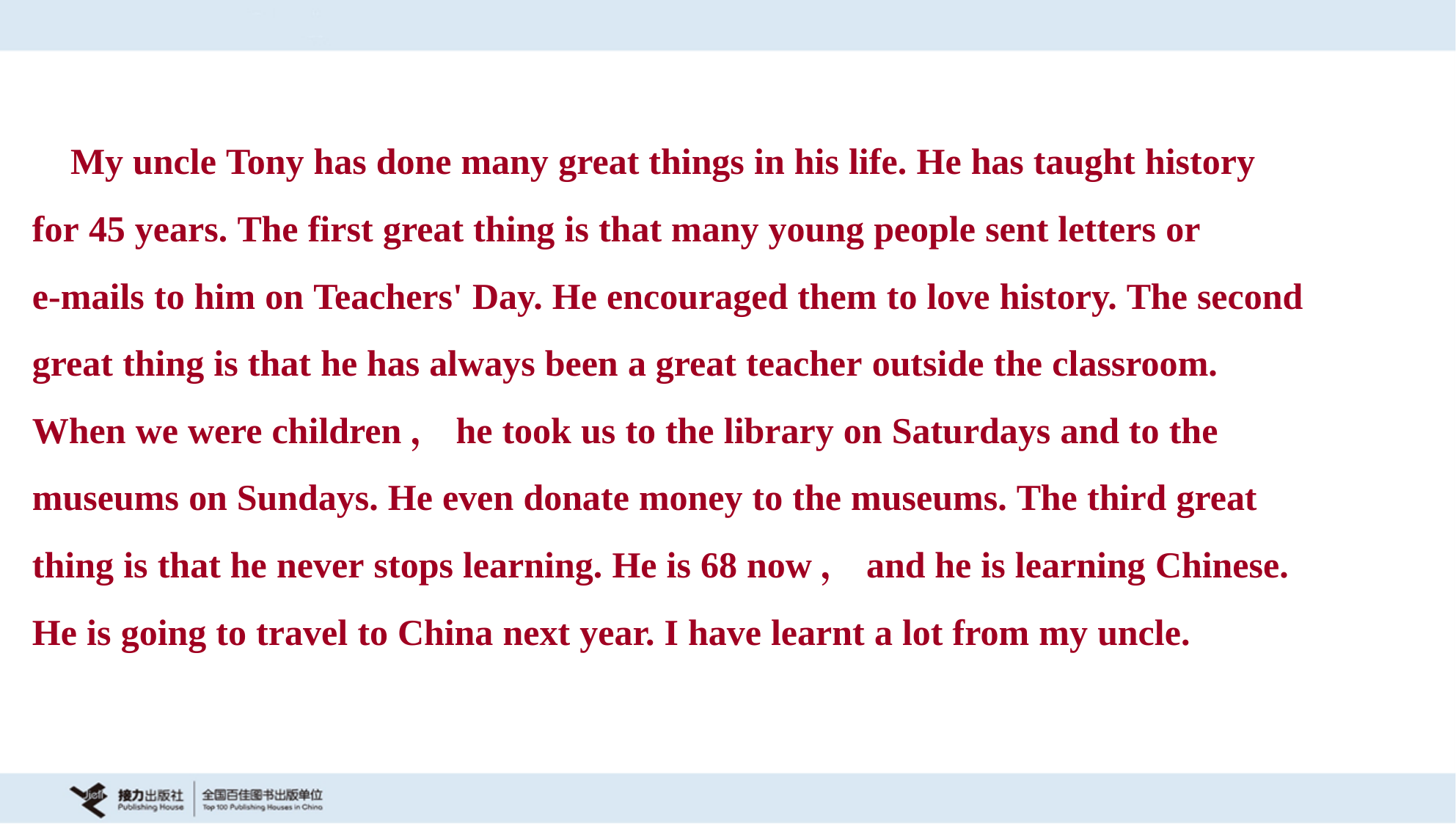

My uncle Tony has done many great things in his life. He has taught history
for 45 years. The first great thing is that many young people sent letters or
e-mails to him on Teachers' Day. He encouraged them to love history. The second
great thing is that he has always been a great teacher outside the classroom.
When we were children，he took us to the library on Saturdays and to the
museums on Sundays. He even donate money to the museums. The third great
thing is that he never stops learning. He is 68 now，and he is learning Chinese.
He is going to travel to China next year. I have learnt a lot from my uncle.